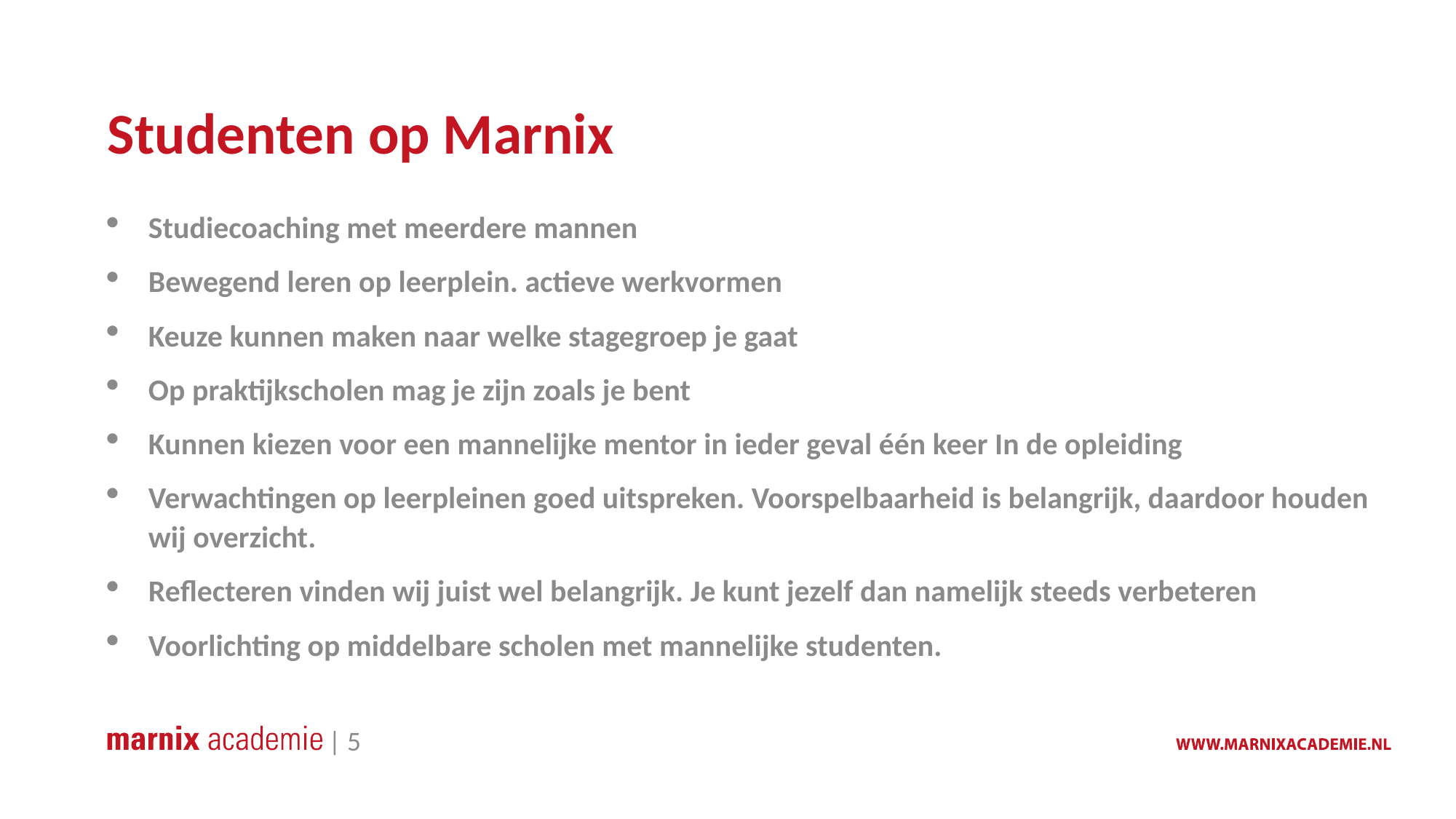

# Studenten op Marnix
Studiecoaching met meerdere mannen
Bewegend leren op leerplein. actieve werkvormen
Keuze kunnen maken naar welke stagegroep je gaat
Op praktijkscholen mag je zijn zoals je bent
Kunnen kiezen voor een mannelijke mentor in ieder geval één keer In de opleiding
Verwachtingen op leerpleinen goed uitspreken. Voorspelbaarheid is belangrijk, daardoor houden wij overzicht.
Reflecteren vinden wij juist wel belangrijk. Je kunt jezelf dan namelijk steeds verbeteren
Voorlichting op middelbare scholen met mannelijke studenten.

 | 5